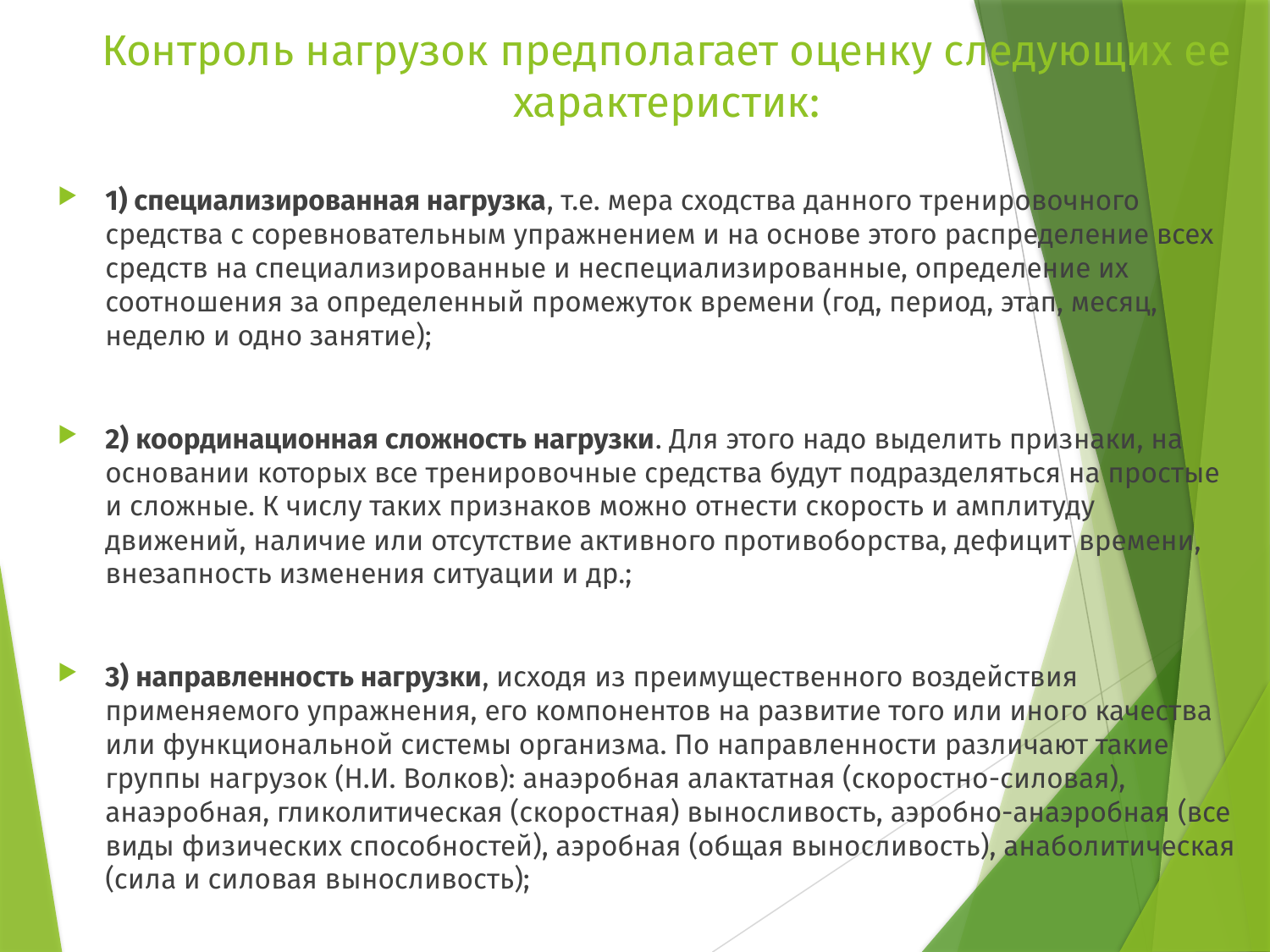

# Контроль нагрузок предполагает оценку следующих ее характеристик:
1) специализированная нагрузка, т.е. мера сходства данного тренировочного средства с соревновательным упражнением и на основе этого распределение всех средств на специализированные и неспециализированные, определение их соотношения за определенный промежуток времени (год, период, этап, месяц, неделю и одно занятие);

2) координационная сложность нагрузки. Для этого надо выделить признаки, на основании которых все тренировочные средства будут подразделяться на простые и сложные. К числу таких признаков можно отнести скорость и амплитуду движений, наличие или отсутствие активного противоборства, дефицит времени, внезапность изменения ситуации и др.;

3) направленность нагрузки, исходя из преимущественного воздействия применяемого упражнения, его компонентов на развитие того или иного качества или функциональной системы организма. По направленности различают такие группы нагрузок (Н.И. Волков): анаэробная алактатная (скоростно-силовая), анаэробная, гликолитическая (скоростная) выносливость, аэробно-анаэробная (все виды физических способностей), аэробная (общая выносливость), анаболитическая (сила и силовая выносливость);

4) величина нагрузки, а именно: определение абсолютных или относительных показателей объема и интенсивности внешней (физической), либо внутренней (физиологической) стороны нагрузки.